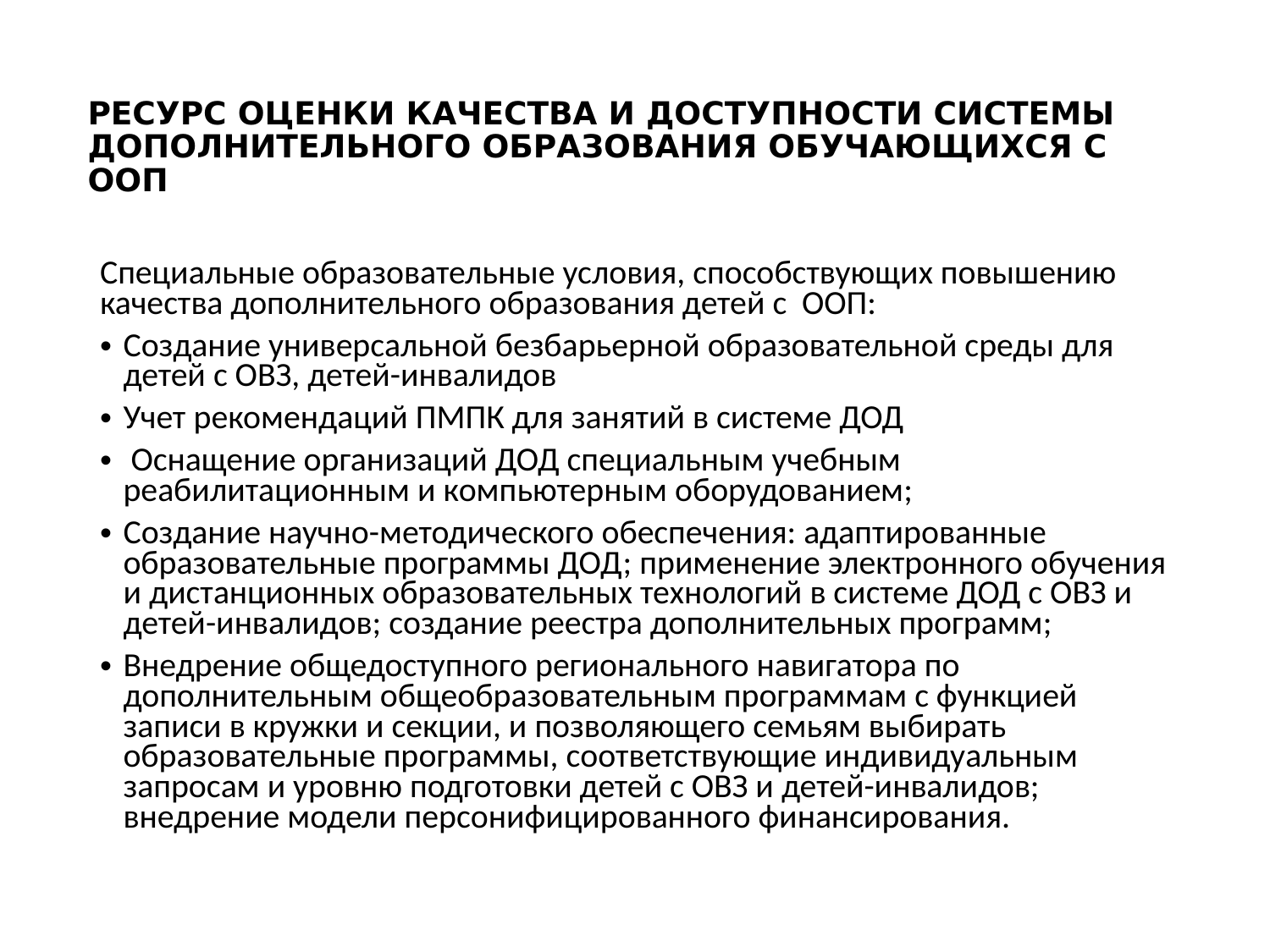

# РЕСУРС ОЦЕНКИ КАЧЕСТВА И ДОСТУПНОСТИ СИСТЕМЫ ДОПОЛНИТЕЛЬНОГО ОБРАЗОВАНИЯ ОБУЧАЮЩИХСЯ С ООП
Специальные образовательные условия, способствующих повышению качества дополнительного образования детей с  ООП:
Создание универсальной безбарьерной образовательной среды для детей с ОВЗ, детей-инвалидов
Учет рекомендаций ПМПК для занятий в системе ДОД
 Оснащение организаций ДОД специальным учебным реабилитационным и компьютерным оборудованием;
Создание научно-методического обеспечения: адаптированные образовательные программы ДОД; применение электронного обучения и дистанционных образовательных технологий в системе ДОД с ОВЗ и детей-инвалидов; создание реестра дополнительных программ;
Внедрение общедоступного регионального навигатора по дополнительным общеобразовательным программам с функцией записи в кружки и секции, и позволяющего семьям выбирать образовательные программы, соответствующие индивидуальным запросам и уровню подготовки детей с ОВЗ и детей-инвалидов; внедрение модели персонифицированного финансирования.